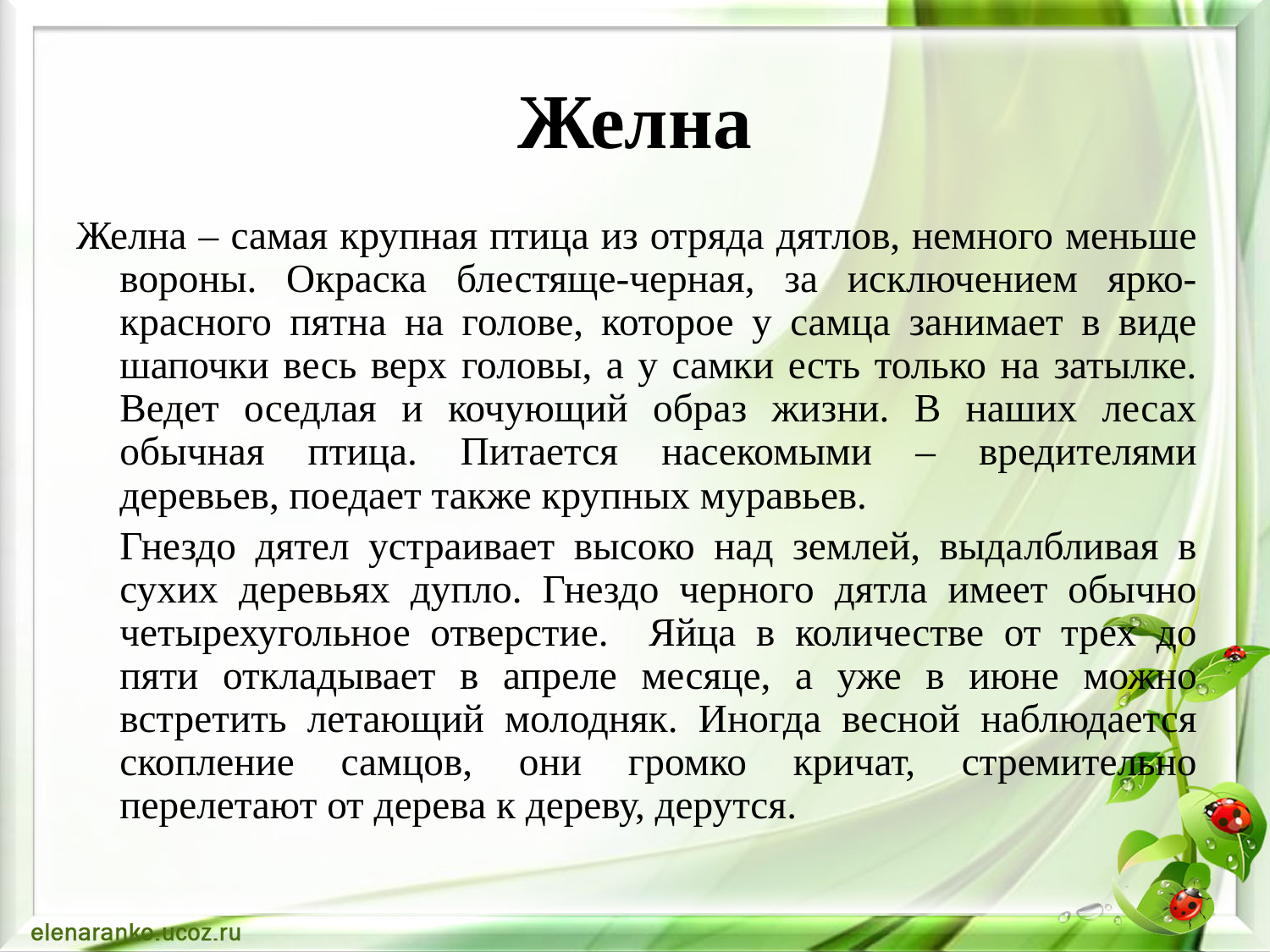

# Желна
Желна – самая крупная птица из отряда дятлов, немного меньше вороны. Окраска блестяще-черная, за исключением ярко-красного пятна на голове, которое у самца занимает в виде шапочки весь верх головы, а у самки есть только на затылке. Ведет оседлая и кочующий образ жизни. В наших лесах обычная птица. Питается насекомыми – вредителями деревьев, поедает также крупных муравьев.
		Гнездо дятел устраивает высоко над землей, выдалбливая в сухих деревьях дупло. Гнездо черного дятла имеет обычно четырехугольное отверстие.  Яйца в количестве от трех до пяти откладывает в апреле месяце, а уже в июне можно встретить летающий молодняк. Иногда весной наблюдается скопление самцов, они громко кричат, стремительно перелетают от дерева к дереву, дерутся.